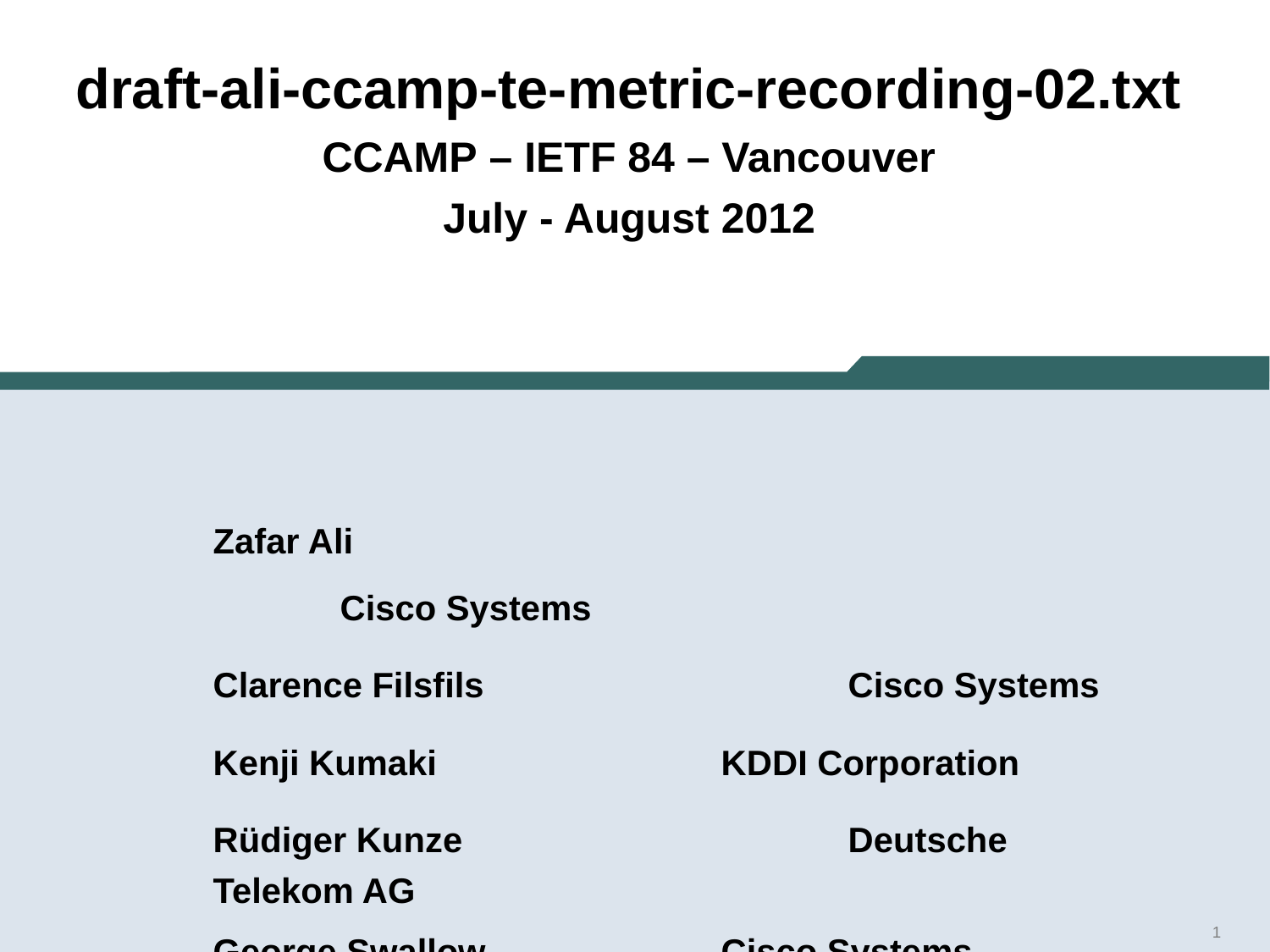

# draft-ali-ccamp-te-metric-recording-02.txt CCAMP – IETF 84 – Vancouver July - August 2012
Zafar Ali 							Cisco Systems
Clarence Filsfils 			Cisco Systems
Kenji Kumaki  			KDDI Corporation
Rüdiger Kunze  			Deutsche Telekom AG
George Swallow 		Cisco Systems